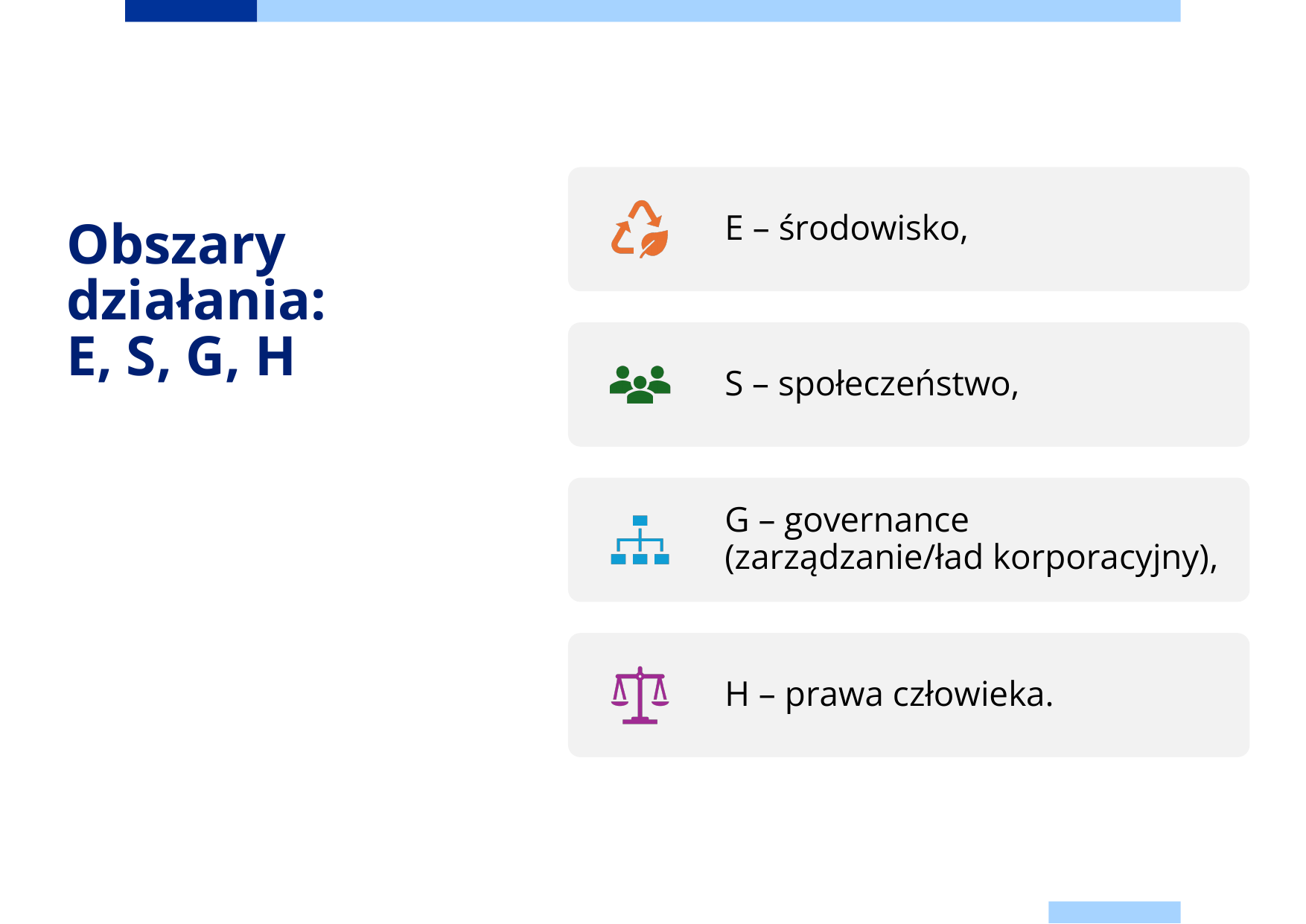

E – środowisko,
S – społeczeństwo,
G – governance (zarządzanie/ład korporacyjny),
H – prawa człowieka.
# Obszary działania: E, S, G, H